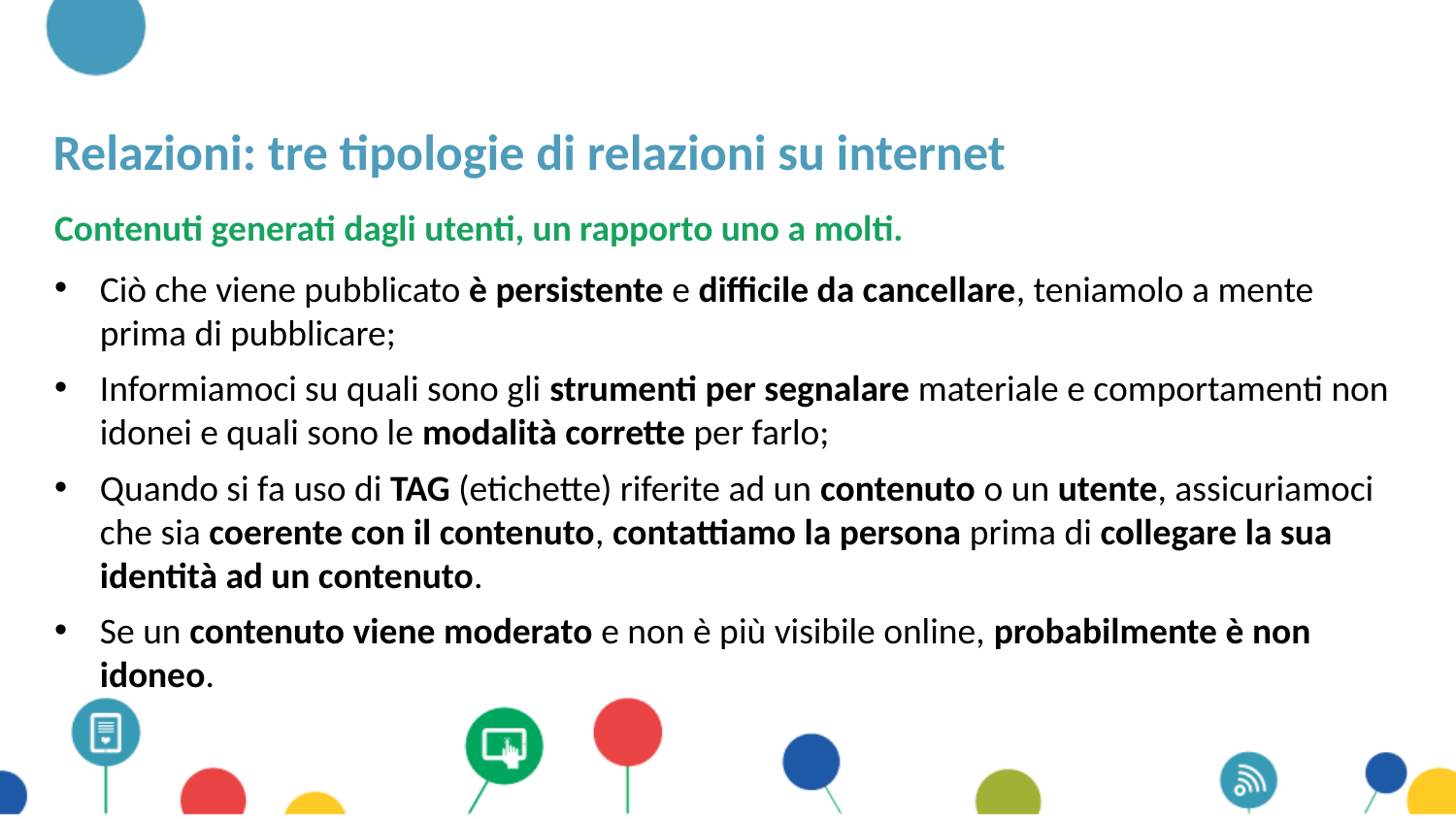

# Relazioni: tre tipologie di relazioni su internet

Contenuti generati dagli utenti, un rapporto uno a molti.
Ciò che viene pubblicato è persistente e difficile da cancellare, teniamolo a mente prima di pubblicare;
Informiamoci su quali sono gli strumenti per segnalare materiale e comportamenti non idonei e quali sono le modalità corrette per farlo;
Quando si fa uso di TAG (etichette) riferite ad un contenuto o un utente, assicuriamoci che sia coerente con il contenuto, contattiamo la persona prima di collegare la sua identità ad un contenuto.
Se un contenuto viene moderato e non è più visibile online, probabilmente è non idoneo.